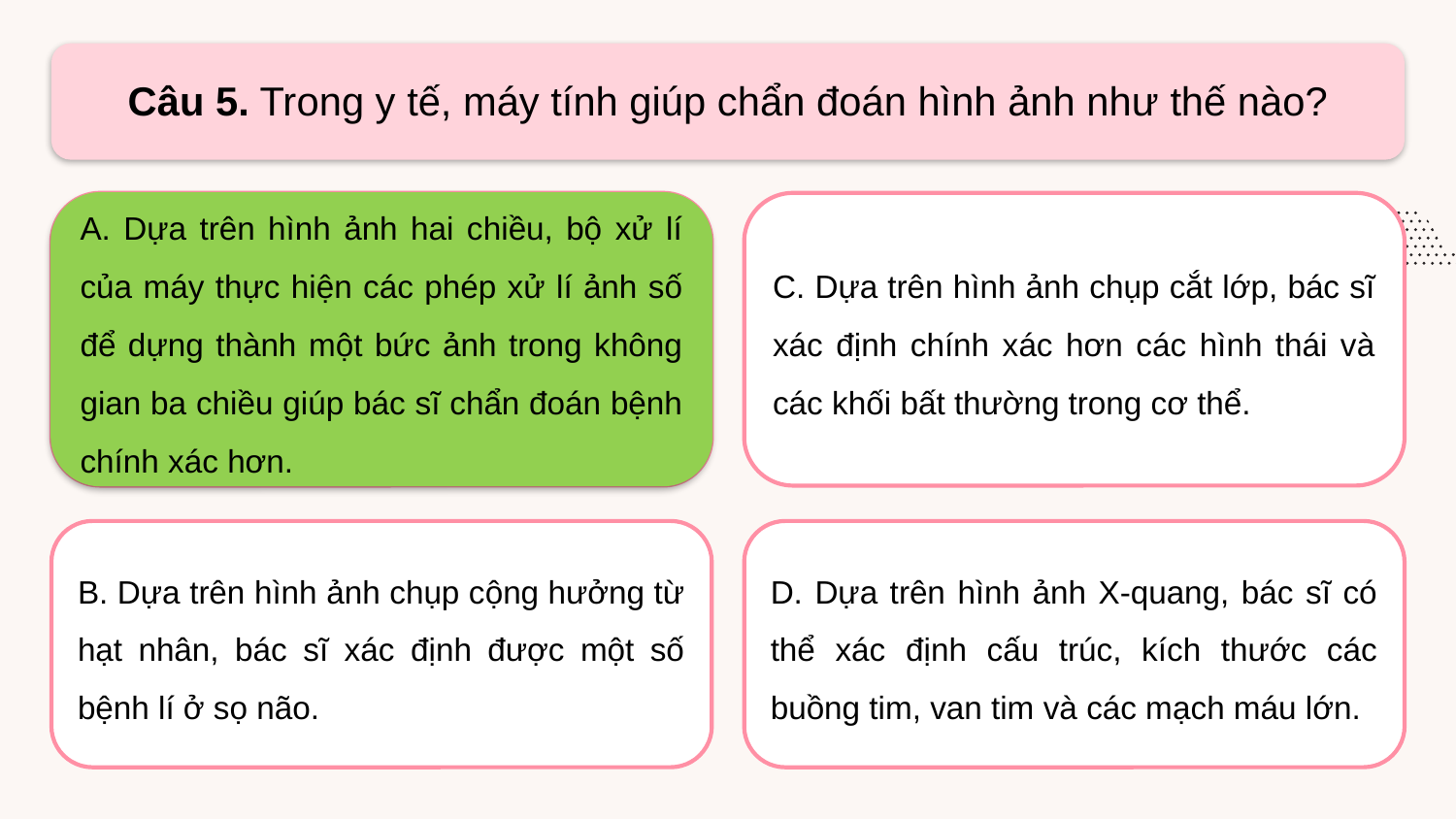

Câu 5. Trong y tế, máy tính giúp chẩn đoán hình ảnh như thế nào?
A. Dựa trên hình ảnh hai chiều, bộ xử lí của máy thực hiện các phép xử lí ảnh số để dựng thành một bức ảnh trong không gian ba chiều giúp bác sĩ chẩn đoán bệnh chính xác hơn.
A. Dựa trên hình ảnh hai chiều, bộ xử lí của máy thực hiện các phép xử lí ảnh số để dựng thành một bức ảnh trong không gian ba chiều giúp bác sĩ chẩn đoán bệnh chính xác hơn.
C. Dựa trên hình ảnh chụp cắt lớp, bác sĩ xác định chính xác hơn các hình thái và các khối bất thường trong cơ thể.
B. Dựa trên hình ảnh chụp cộng hưởng từ hạt nhân, bác sĩ xác định được một số bệnh lí ở sọ não.
D. Dựa trên hình ảnh X-quang, bác sĩ có thể xác định cấu trúc, kích thước các buồng tim, van tim và các mạch máu lớn.